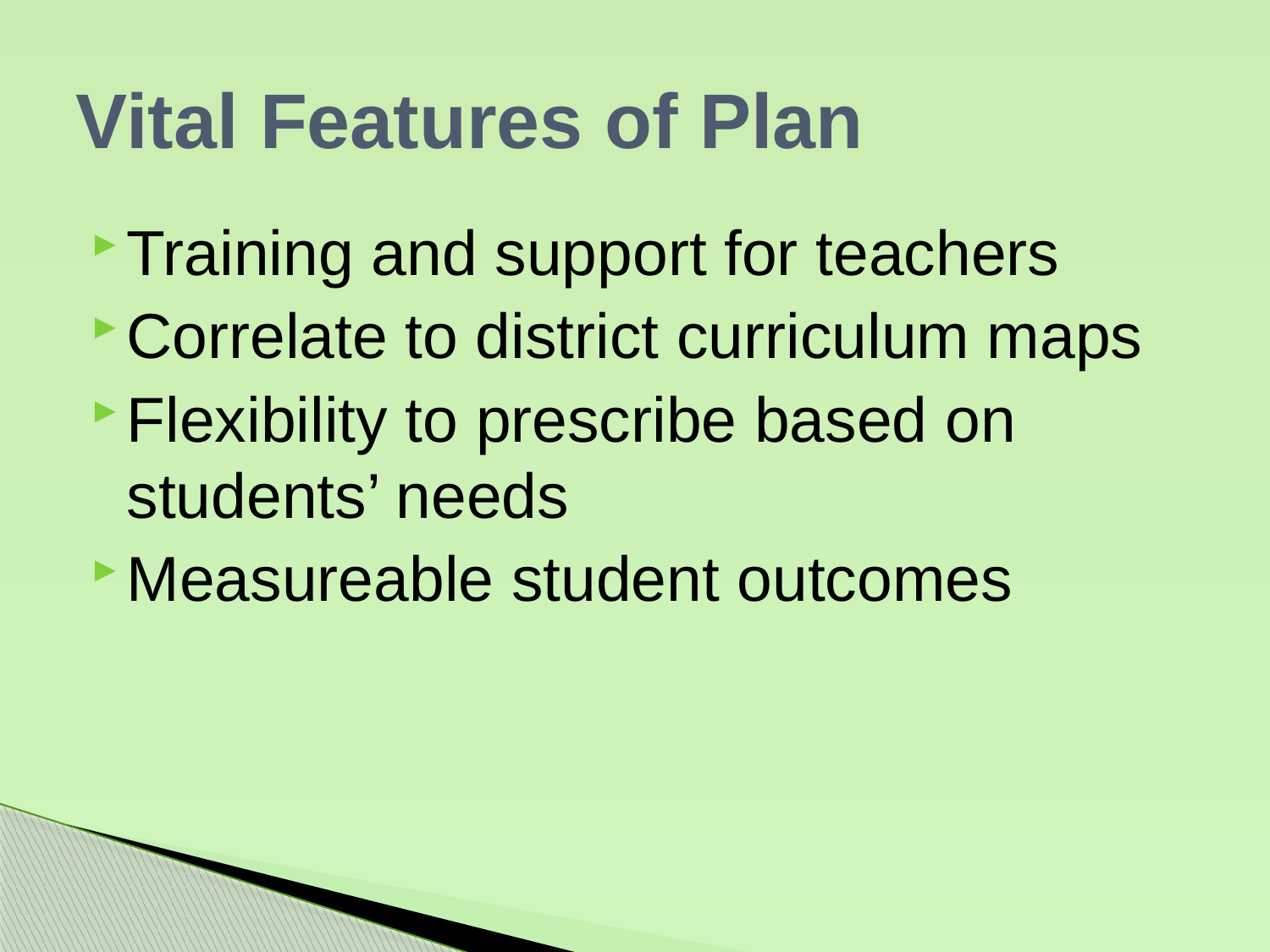

# Vital Features of Plan
Training and support for teachers
Correlate to district curriculum maps
Flexibility to prescribe based on students’ needs
Measureable student outcomes